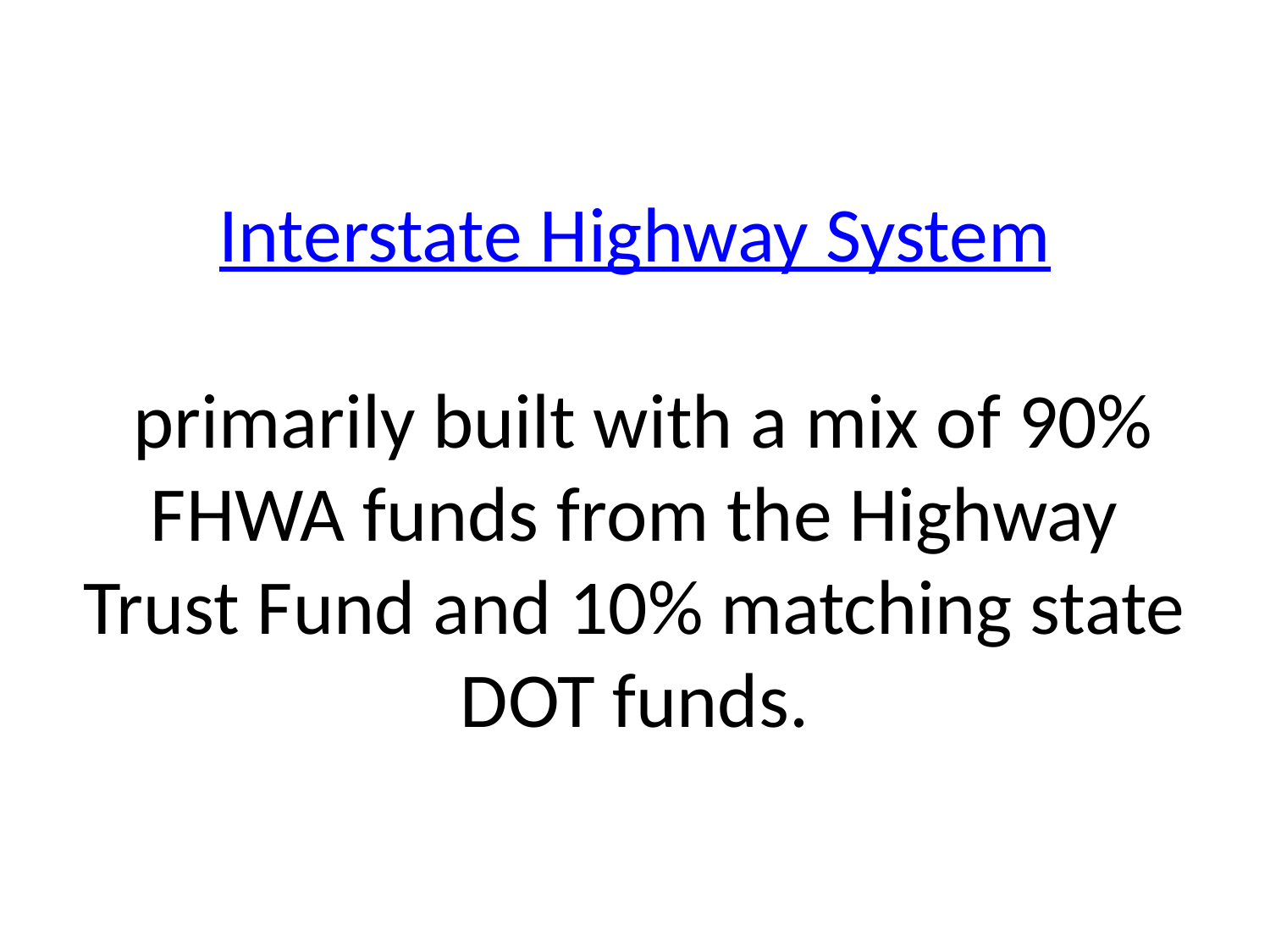

# Interstate Highway System primarily built with a mix of 90% FHWA funds from the Highway Trust Fund and 10% matching state DOT funds.